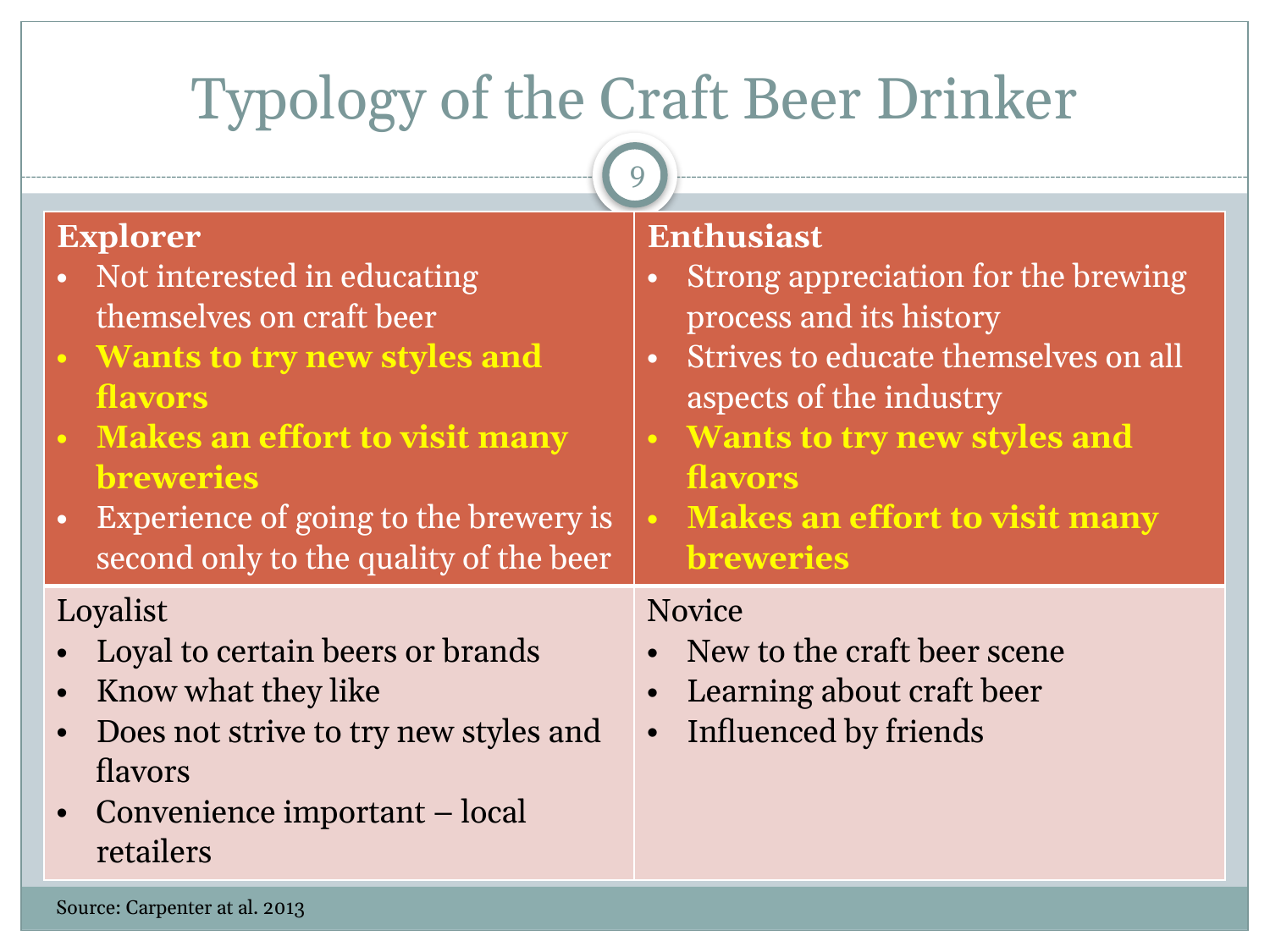

# Typology of the Craft Beer Drinker
9
| Explorer Not interested in educating themselves on craft beer Wants to try new styles and flavors Makes an effort to visit many breweries Experience of going to the brewery is second only to the quality of the beer | Enthusiast Strong appreciation for the brewing process and its history Strives to educate themselves on all aspects of the industry Wants to try new styles and flavors Makes an effort to visit many breweries |
| --- | --- |
| Loyalist Loyal to certain beers or brands Know what they like Does not strive to try new styles and flavors Convenience important – local retailers | Novice New to the craft beer scene Learning about craft beer Influenced by friends |
Source: Carpenter at al. 2013